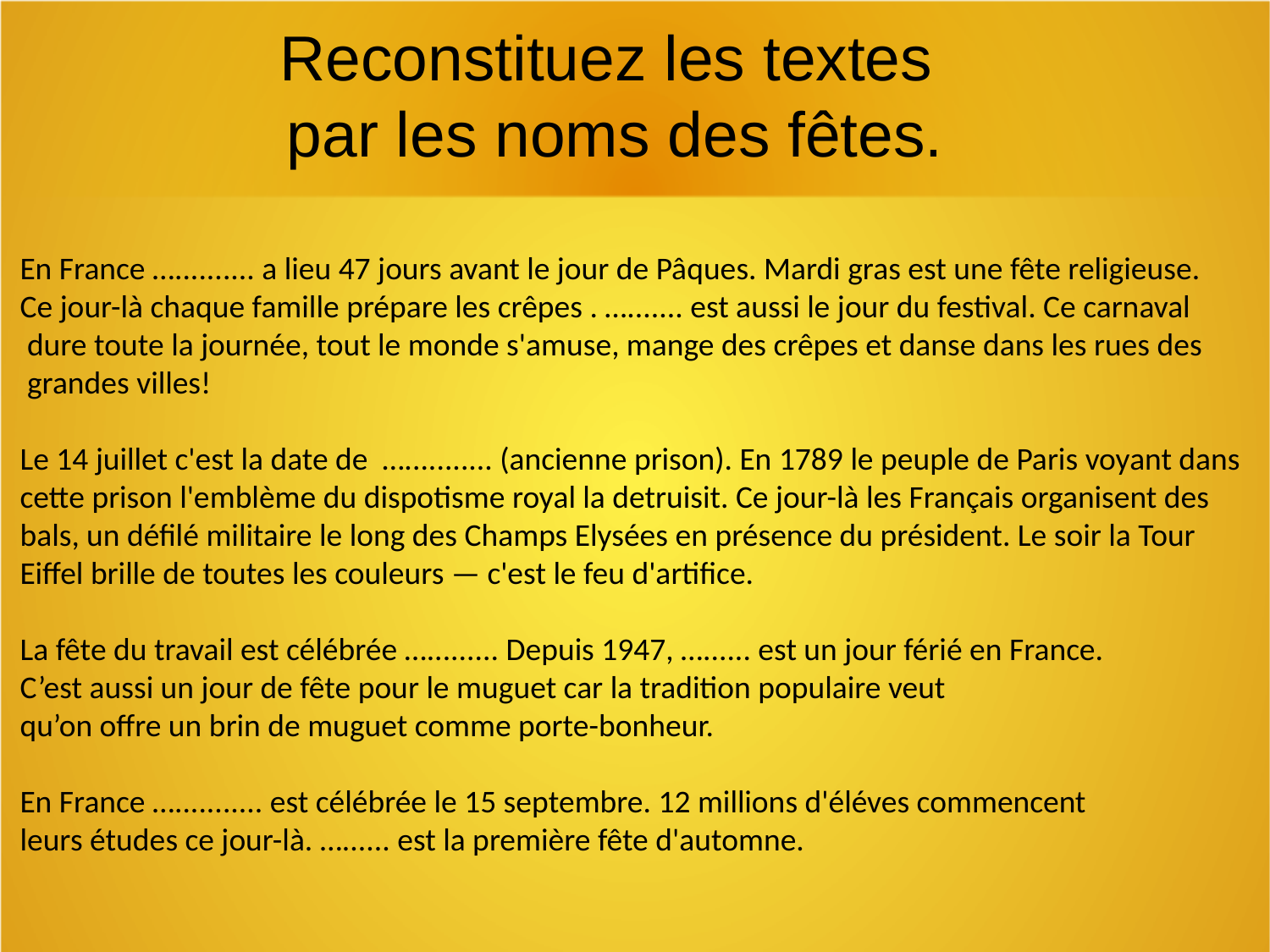

Reconstituez les textes
par les noms des fêtes.

En France ….......... a lieu 47 jours avant le jour de Pâques. Mardi gras est une fête religieuse.
Ce jour-là chaque famille prépare les crêpes . …....... est aussi le jour du festival. Ce carnaval
 dure toute la journée, tout le monde s'amuse, mange des crêpes et danse dans les rues des
 grandes villes!

Le 14 juillet c'est la date de  …........... (ancienne prison). En 1789 le peuple de Paris voyant dans
cette prison l'emblème du dispotisme royal la detruisit. Ce jour-là les Français organisent des
bals, un défilé militaire le long des Champs Elysées en présence du président. Le soir la Tour
Eiffel brille de toutes les couleurs — c'est le feu d'artifice.

La fête du travail est célébrée …......... Depuis 1947, …...... est un jour férié en France.
C’est aussi un jour de fête pour le muguet car la tradition populaire veut
qu’on offre un brin de muguet comme porte-bonheur.

En France …........... est célébrée le 15 septembre. 12 millions d'éléves commencent
leurs études ce jour-là. …...... est la première fête d'automne.